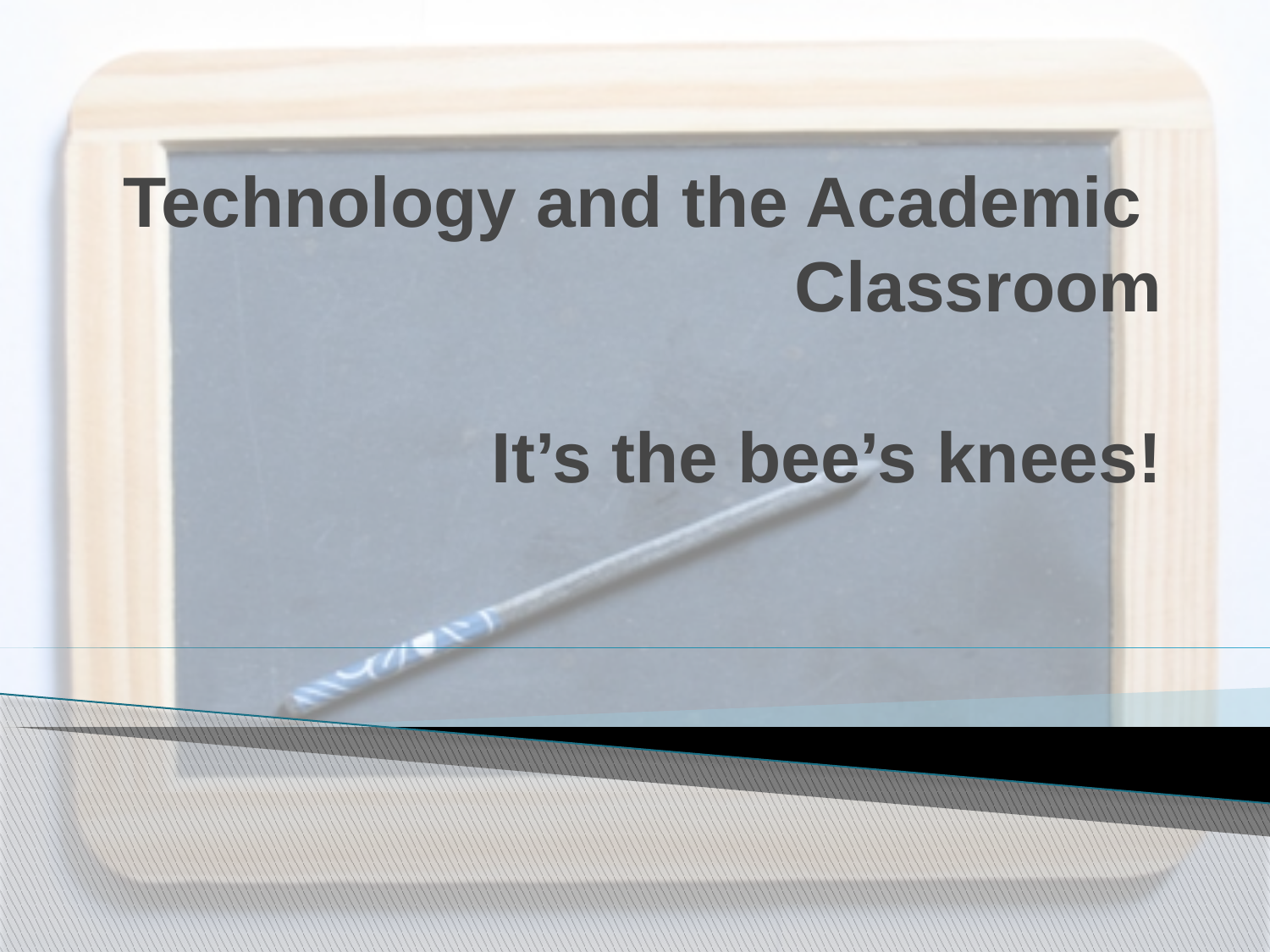

# Technology and the Academic  Classroom It’s the bee’s knees!